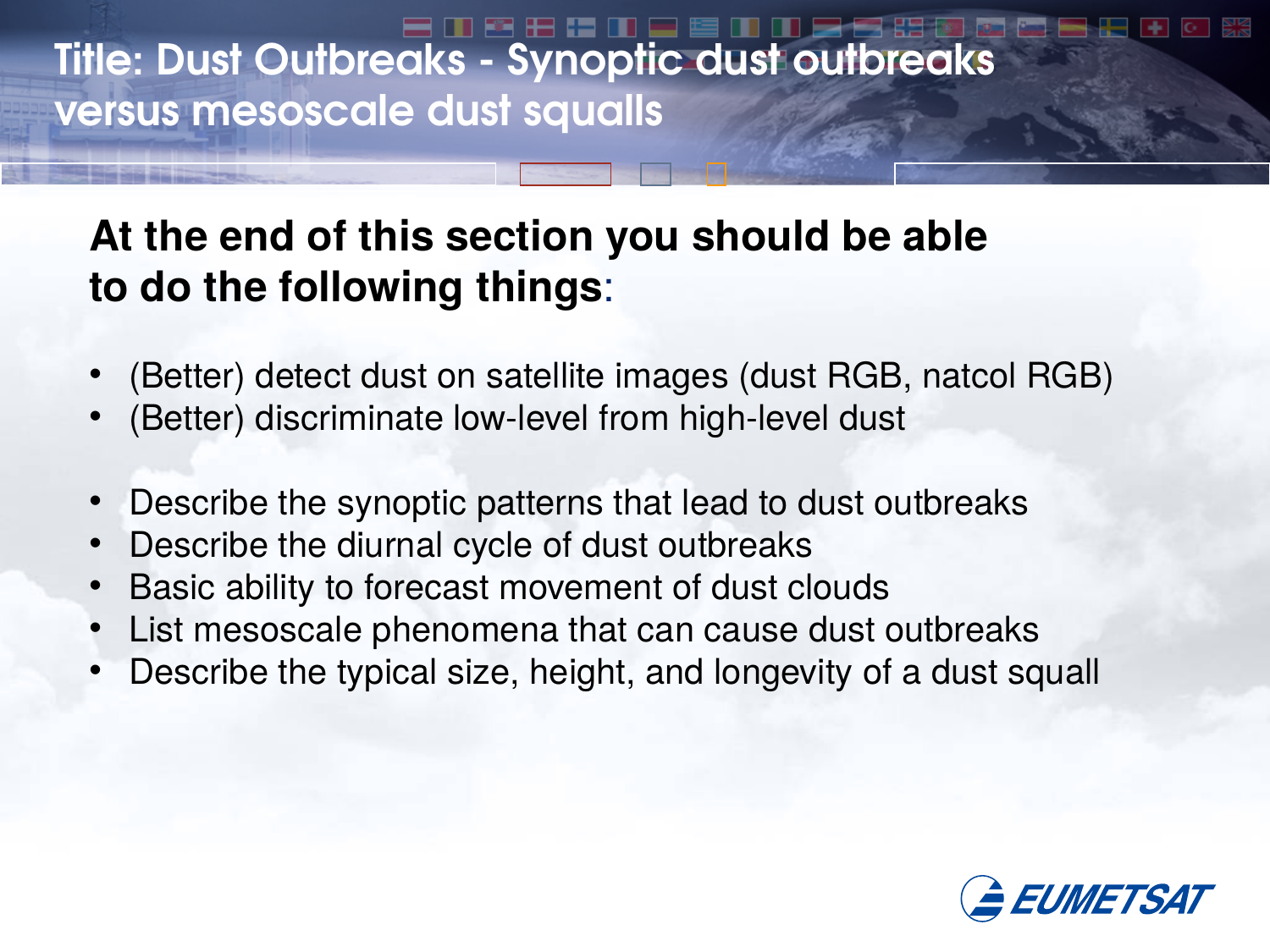

# Title: Dust Outbreaks - Synoptic dust outbreaks versus mesoscale dust squalls
At the end of this section you should be able
to do the following things:

 (Better) detect dust on satellite images (dust RGB, natcol RGB)
 (Better) discriminate low-level from high-level dust

 Describe the synoptic patterns that lead to dust outbreaks
 Describe the diurnal cycle of dust outbreaks
 Basic ability to forecast movement of dust clouds
 List mesoscale phenomena that can cause dust outbreaks
 Describe the typical size, height, and longevity of a dust squall